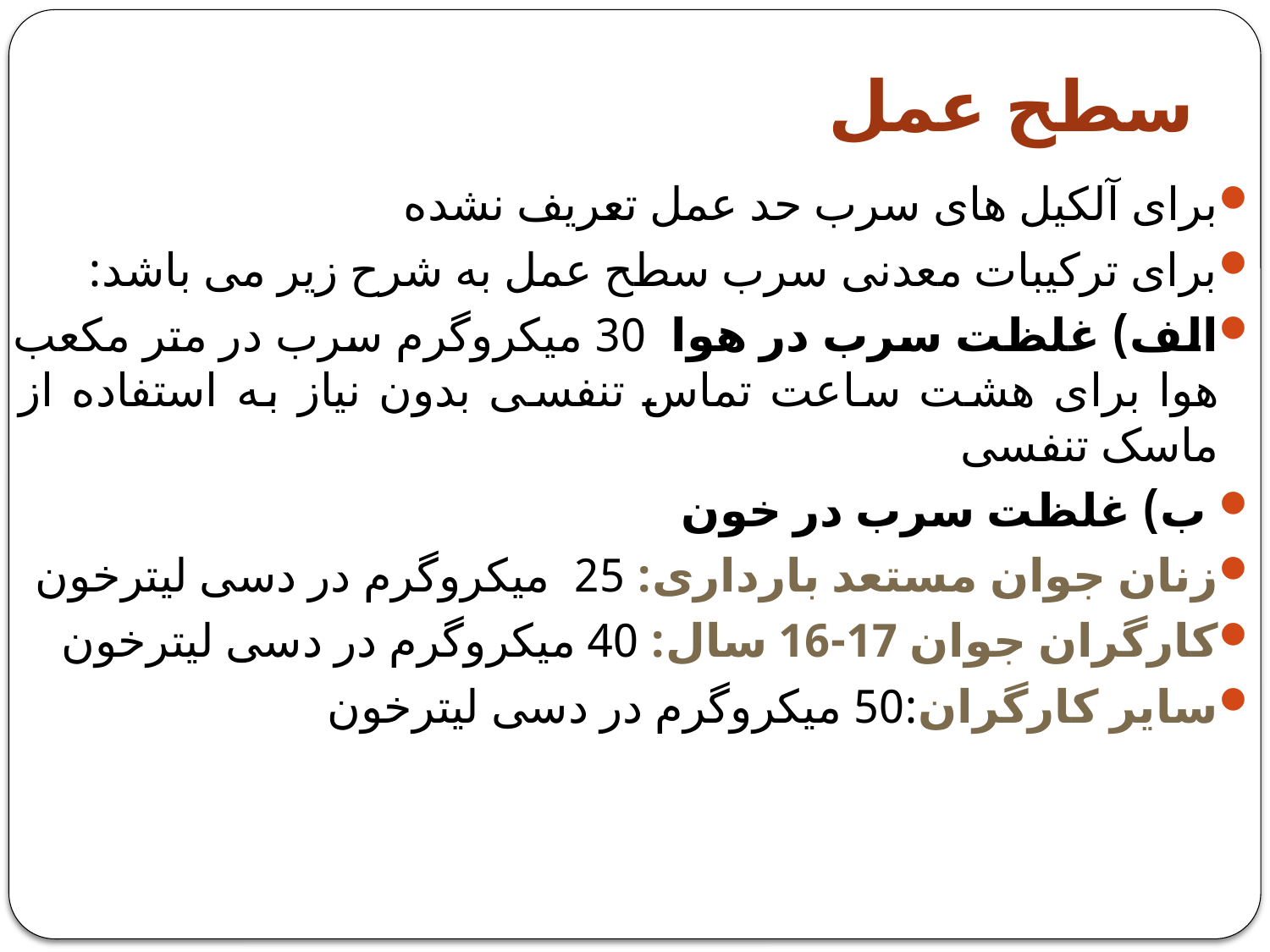

# سطح عمل
برای آلکیل های سرب حد عمل تعریف نشده
برای ترکیبات معدنی سرب سطح عمل به شرح زیر می باشد:
الف) غلظت سرب در هوا  30 میکروگرم سرب در متر مکعب هوا برای هشت ساعت تماس تنفسی بدون نیاز به استفاده از ماسک تنفسی
 ب) غلظت سرب در خون
زنان جوان مستعد بارداری: 25  میکروگرم در دسی لیترخون
کارگران جوان 17-16 سال: 40 میکروگرم در دسی لیترخون
سایر کارگران:50 میکروگرم در دسی لیترخون